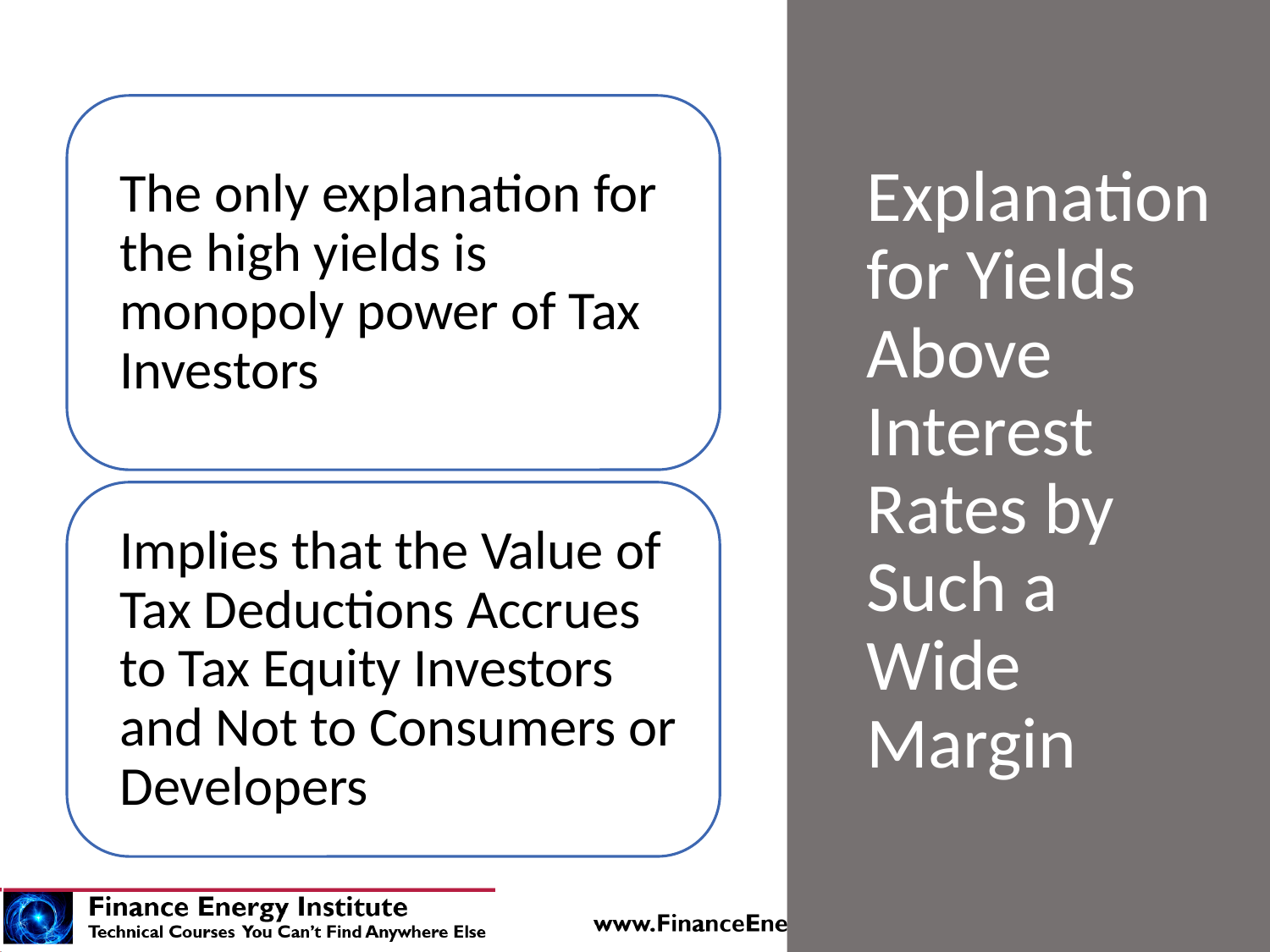

The only explanation for the high yields is monopoly power of Tax Investors
Implies that the Value of Tax Deductions Accrues to Tax Equity Investors and Not to Consumers or Developers
# Explanation for Yields Above Interest Rates by Such a Wide Margin